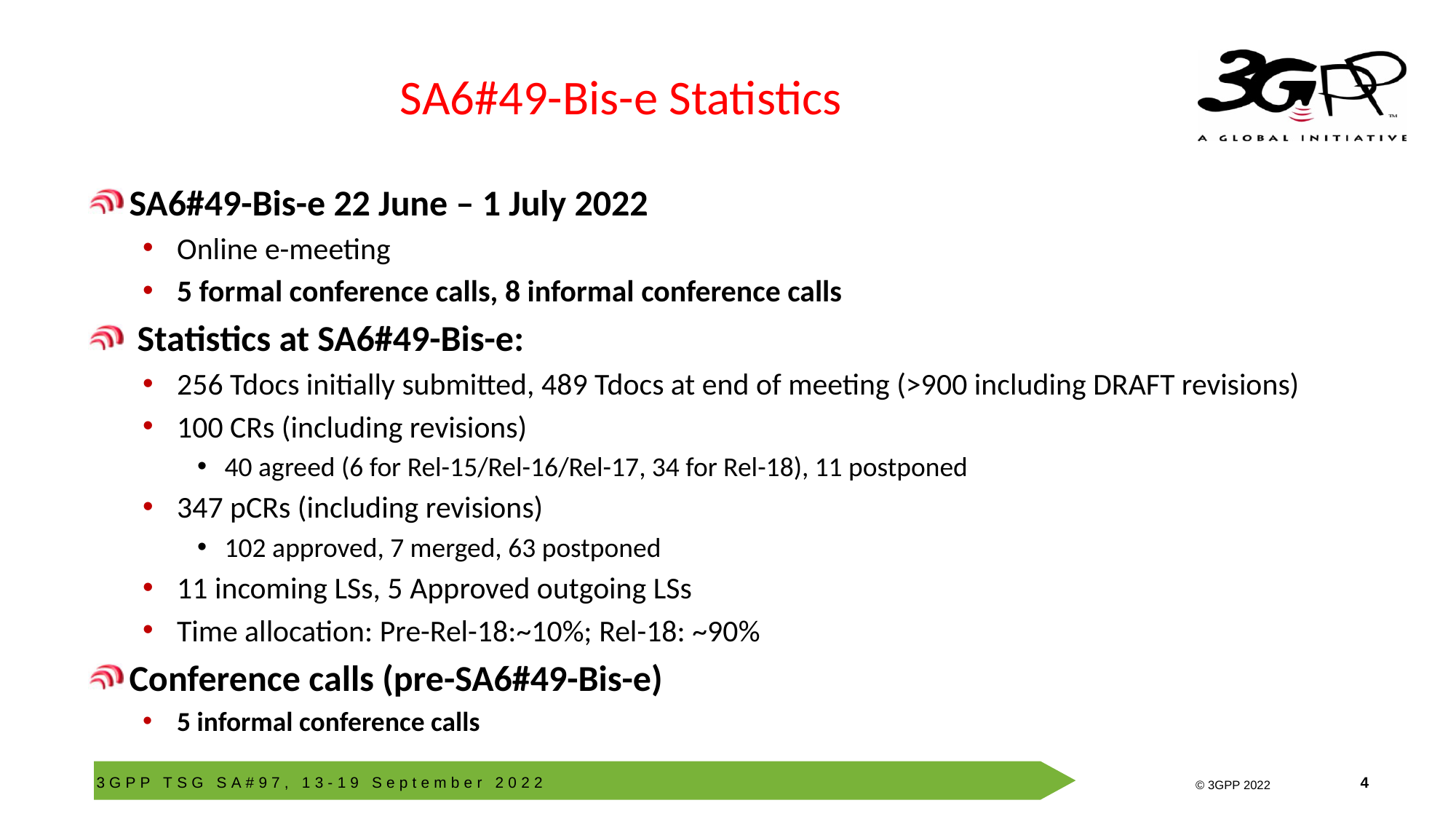

# SA6#49-Bis-e Statistics
SA6#49-Bis-e 22 June – 1 July 2022
Online e-meeting
5 formal conference calls, 8 informal conference calls
 Statistics at SA6#49-Bis-e:
256 Tdocs initially submitted, 489 Tdocs at end of meeting (>900 including DRAFT revisions)
100 CRs (including revisions)
40 agreed (6 for Rel-15/Rel-16/Rel-17, 34 for Rel-18), 11 postponed
347 pCRs (including revisions)
102 approved, 7 merged, 63 postponed
11 incoming LSs, 5 Approved outgoing LSs
Time allocation: Pre-Rel-18:~10%; Rel-18: ~90%
Conference calls (pre-SA6#49-Bis-e)
5 informal conference calls